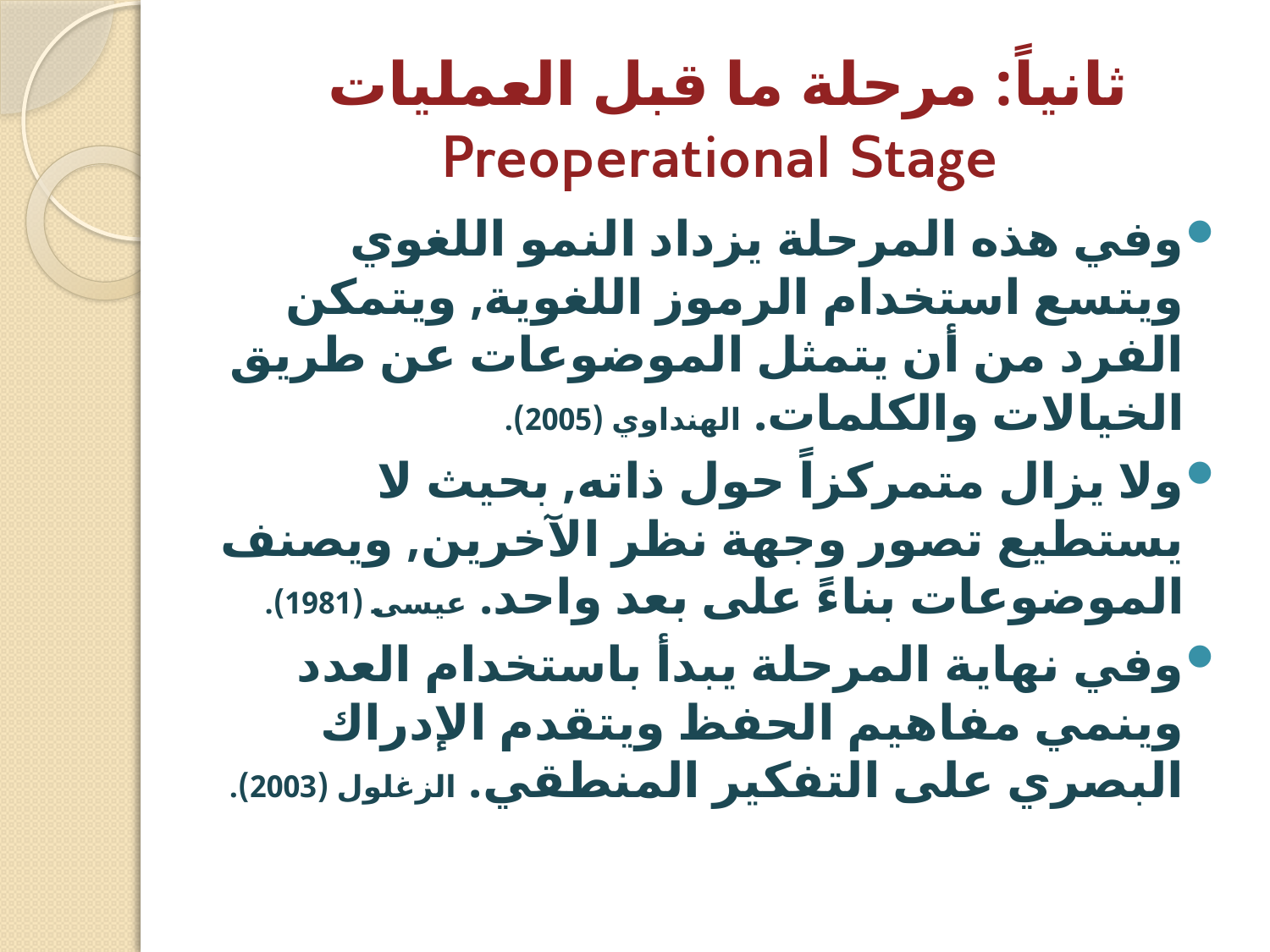

# ثانياً: مرحلة ما قبل العمليات Preoperational Stage
وفي هذه المرحلة يزداد النمو اللغوي ويتسع استخدام الرموز اللغوية, ويتمكن الفرد من أن يتمثل الموضوعات عن طريق الخيالات والكلمات. الهنداوي (2005).
ولا يزال متمركزاً حول ذاته, بحيث لا يستطيع تصور وجهة نظر الآخرين, ويصنف الموضوعات بناءً على بعد واحد. عيسى (1981).
وفي نهاية المرحلة يبدأ باستخدام العدد وينمي مفاهيم الحفظ ويتقدم الإدراك البصري على التفكير المنطقي. الزغلول (2003).